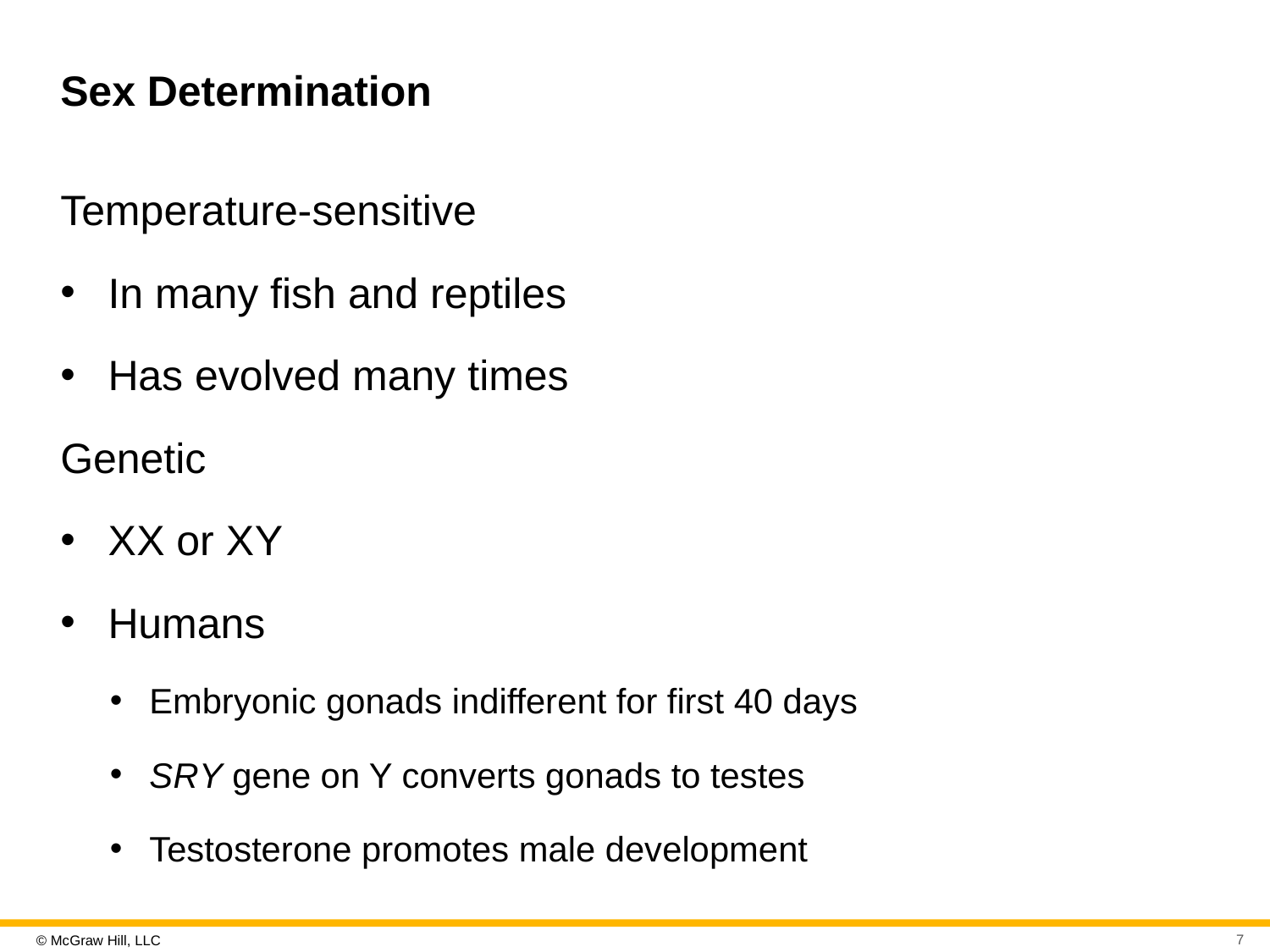

# Sex Determination
Temperature-sensitive
In many fish and reptiles
Has evolved many times
Genetic
X X or X Y
Humans
Embryonic gonads indifferent for first 40 days
S R Y gene on Y converts gonads to testes
Testosterone promotes male development
7